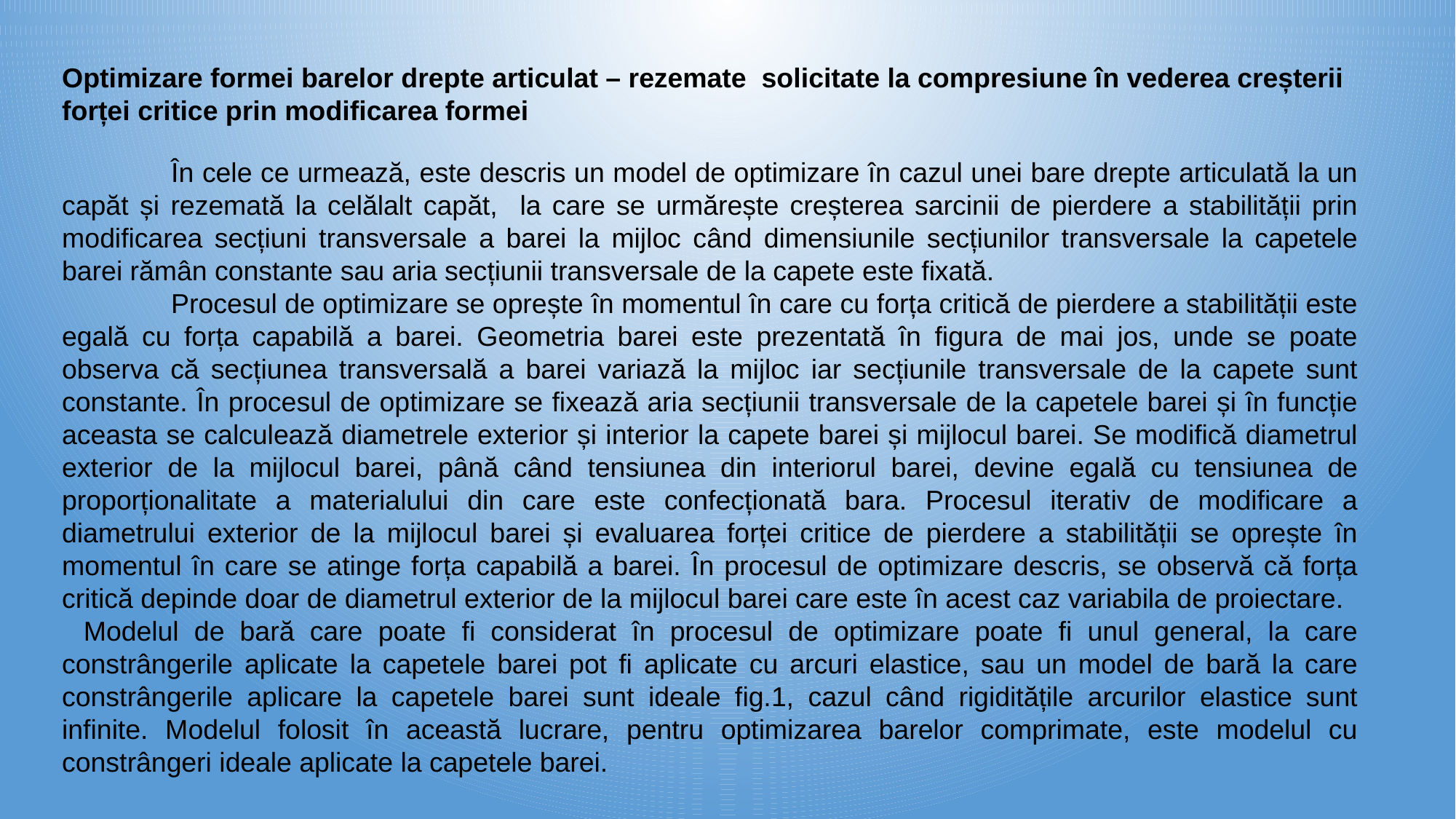

Optimizare formei barelor drepte articulat – rezemate  solicitate la compresiune în vederea creșterii forței critice prin modificarea formei
	În cele ce urmează, este descris un model de optimizare în cazul unei bare drepte articulată la un capăt și rezemată la celălalt capăt,  la care se urmărește creșterea sarcinii de pierdere a stabilității prin modificarea secțiuni transversale a barei la mijloc când dimensiunile secțiunilor transversale la capetele barei rămân constante sau aria secțiunii transversale de la capete este fixată.
	Procesul de optimizare se oprește în momentul în care cu forța critică de pierdere a stabilității este egală cu forța capabilă a barei. Geometria barei este prezentată în figura de mai jos, unde se poate observa că secțiunea transversală a barei variază la mijloc iar secțiunile transversale de la capete sunt constante. În procesul de optimizare se fixează aria secțiunii transversale de la capetele barei și în funcție aceasta se calculează diametrele exterior și interior la capete barei și mijlocul barei. Se modifică diametrul exterior de la mijlocul barei, până când tensiunea din interiorul barei, devine egală cu tensiunea de proporționalitate a materialului din care este confecționată bara. Procesul iterativ de modificare a diametrului exterior de la mijlocul barei și evaluarea forței critice de pierdere a stabilității se oprește în momentul în care se atinge forța capabilă a barei. În procesul de optimizare descris, se observă că forța critică depinde doar de diametrul exterior de la mijlocul barei care este în acest caz variabila de proiectare.
Modelul de bară care poate fi considerat în procesul de optimizare poate fi unul general, la care constrângerile aplicate la capetele barei pot fi aplicate cu arcuri elastice, sau un model de bară la care constrângerile aplicare la capetele barei sunt ideale fig.1, cazul când rigiditățile arcurilor elastice sunt infinite. Modelul folosit în această lucrare, pentru optimizarea barelor comprimate, este modelul cu constrângeri ideale aplicate la capetele barei.